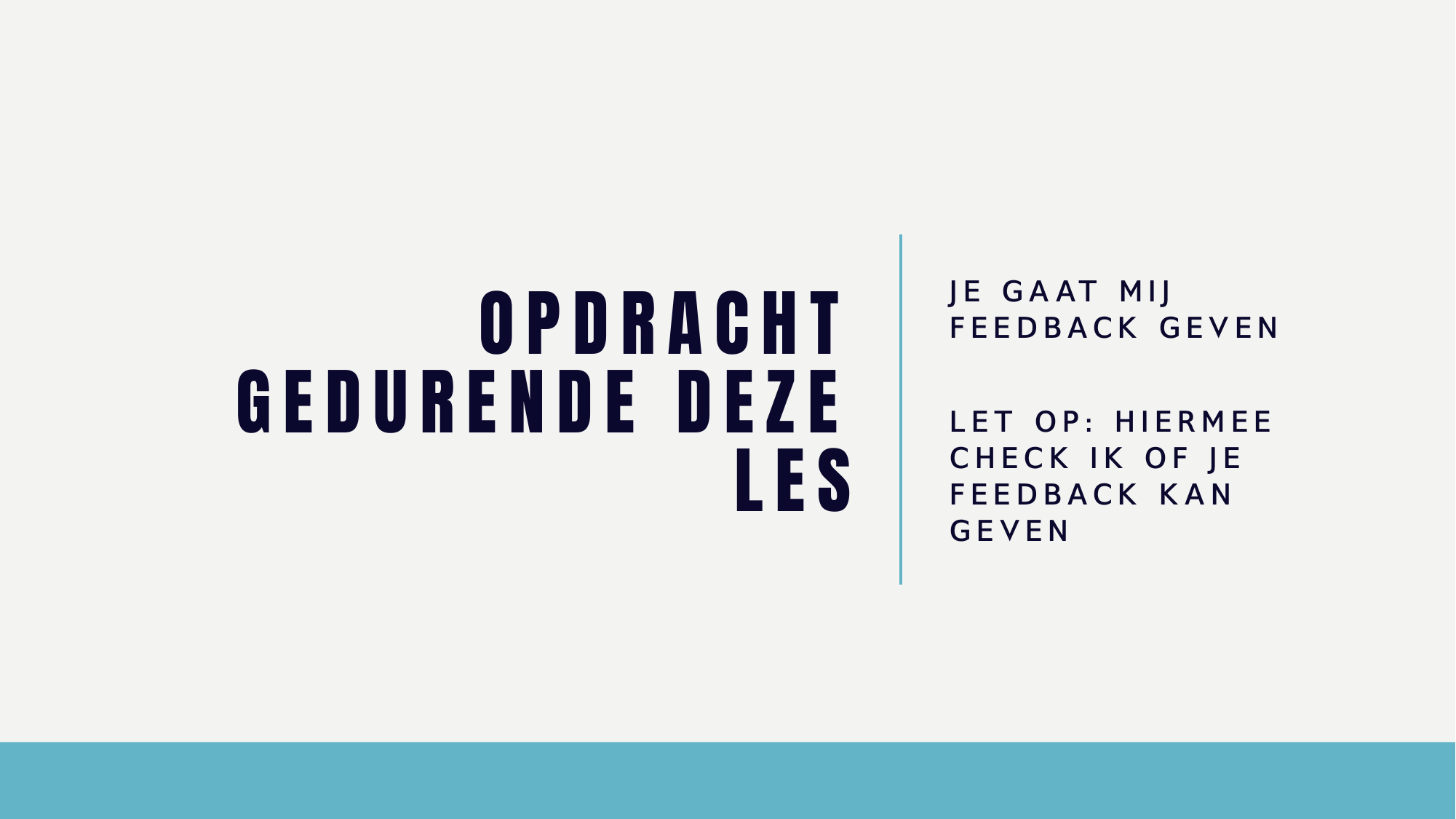

# Opdracht gedurende deze les
Je gaat mij feedback geven

Let op: hiermee check ik of je feedback kan geven